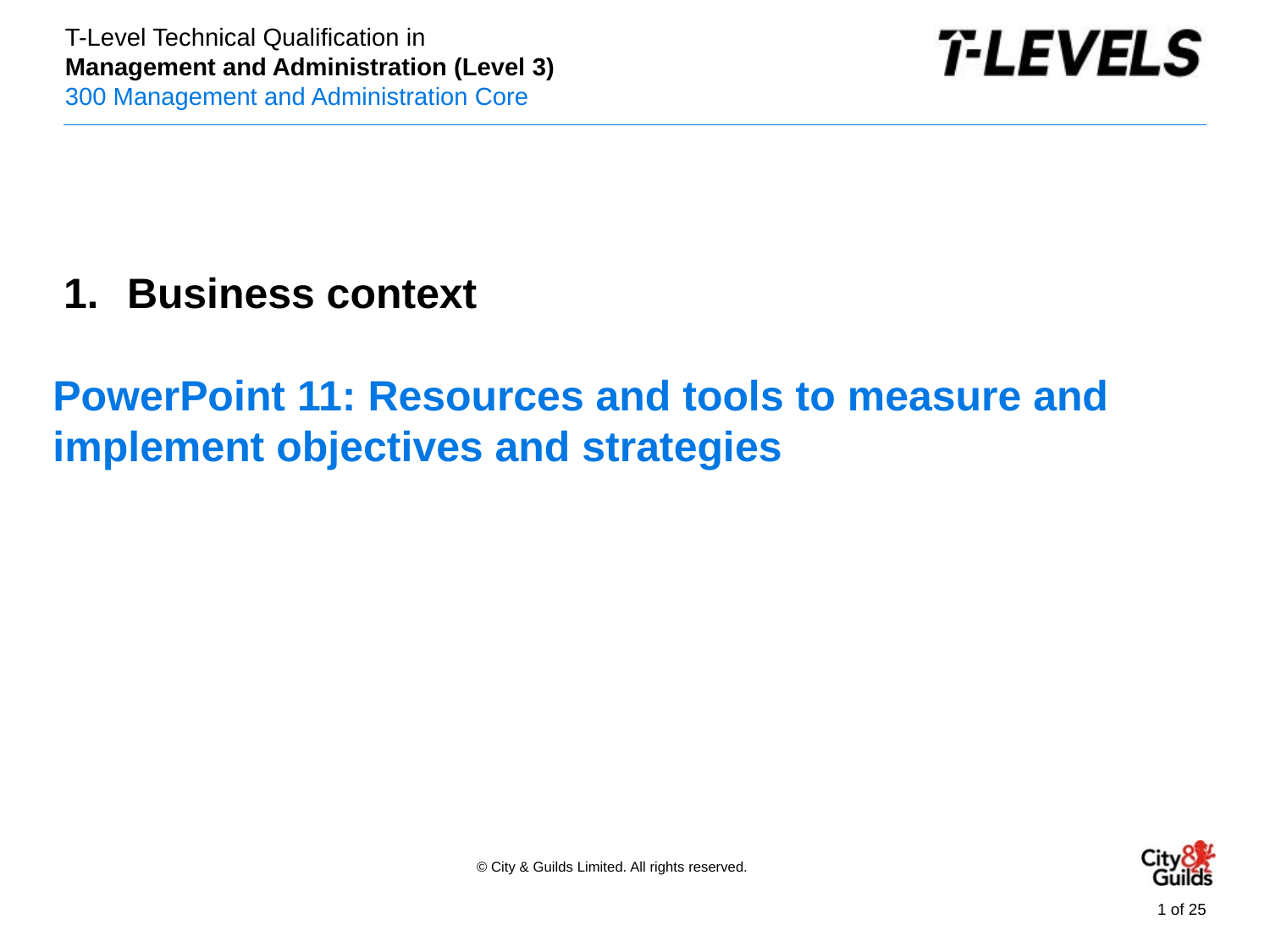

PowerPoint resentation
Business context
# PowerPoint 11: Resources and tools to measure and implement objectives and strategies